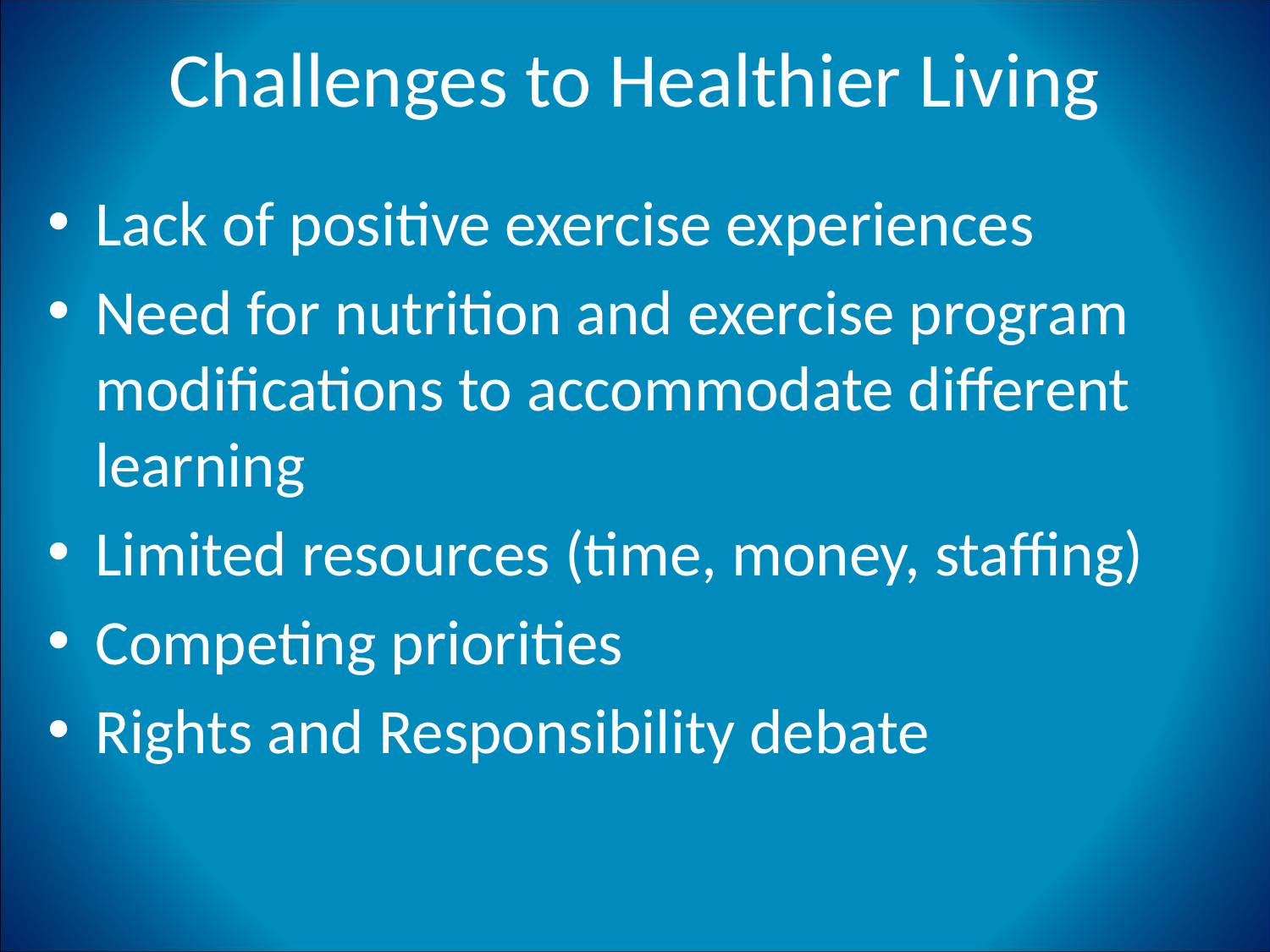

# Challenges to Healthier Living
Lack of positive exercise experiences
Need for nutrition and exercise program modifications to accommodate different learning
Limited resources (time, money, staffing)
Competing priorities
Rights and Responsibility debate